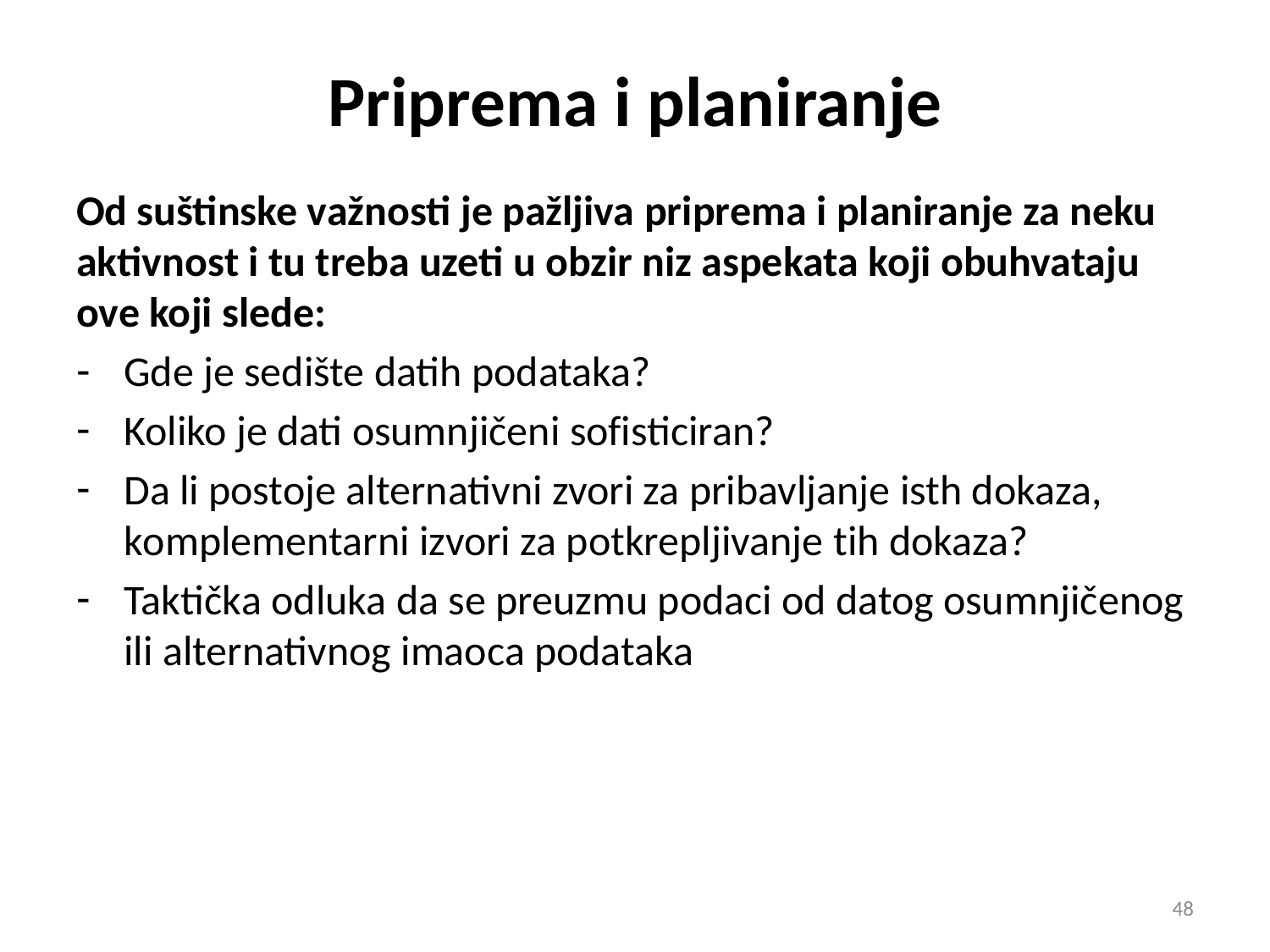

# Priprema i planiranje
Od suštinske važnosti je pažljiva priprema i planiranje za neku aktivnost i tu treba uzeti u obzir niz aspekata koji obuhvataju ove koji slede:
Gde je sedište datih podataka?
Koliko je dati osumnjičeni sofisticiran?
Da li postoje alternativni zvori za pribavljanje isth dokaza, komplementarni izvori za potkrepljivanje tih dokaza?
Taktička odluka da se preuzmu podaci od datog osumnjičenog ili alternativnog imaoca podataka

48